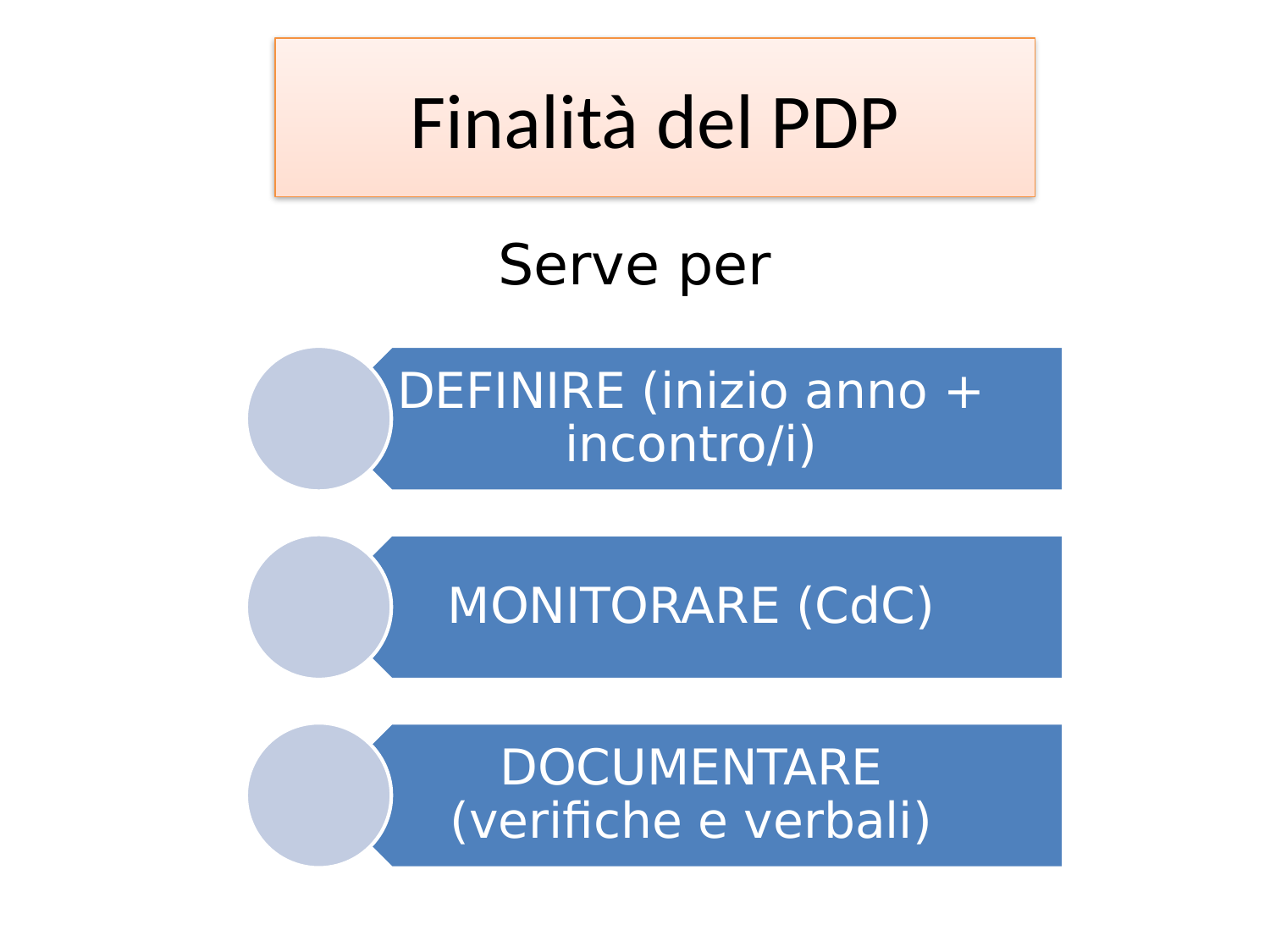

# Finalità del PDP
Serve per
DEFINIRE (inizio anno + incontro/i)
MONITORARE (CdC)
DOCUMENTARE (verifiche e verbali)